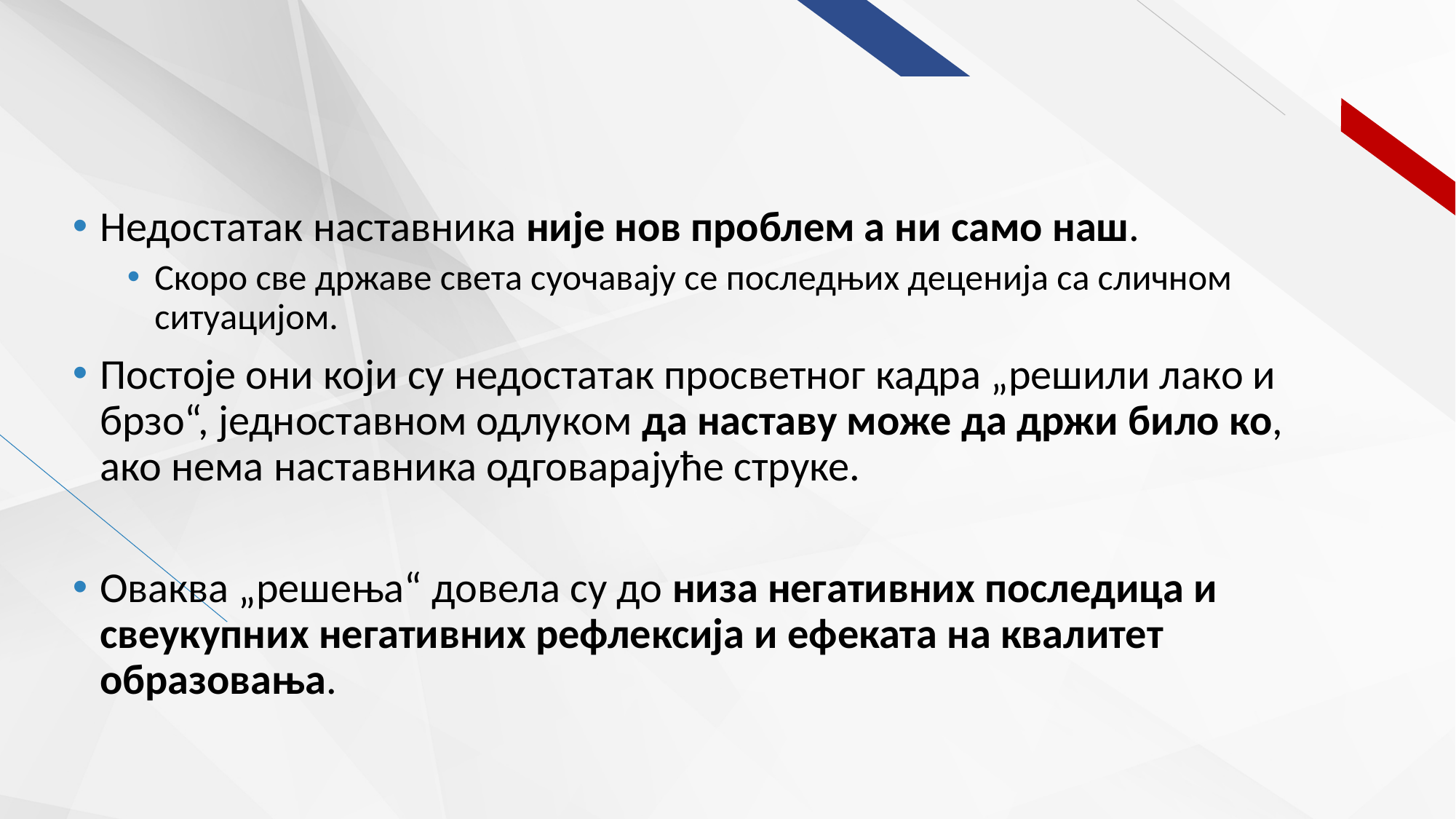

Недостатак наставника није нов проблем а ни само наш.
Скоро све државе света суочавају се последњих деценија са сличном ситуацијом.
Постоје они који су недостатак просветног кадра „решили лако и брзо“, једноставном одлуком да наставу може да држи било ко, ако нема наставника одговарајуће струке.

Оваква „решења“ довела су до низа негативних последица и свеукупних негативних рефлексија и ефеката на квалитет образовања.